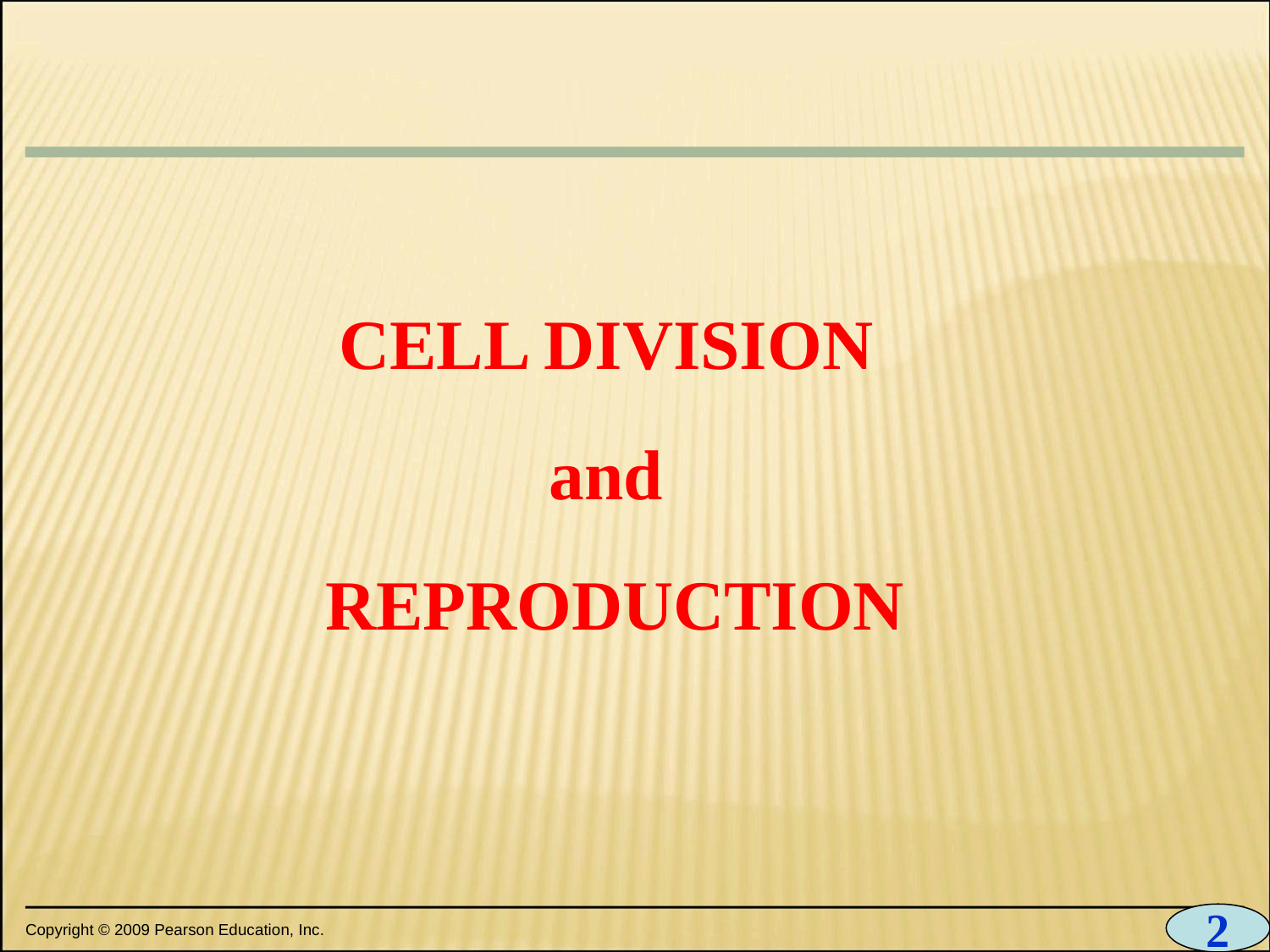

CELL DIVISION
and
REPRODUCTION

2

Copyright © 2009 Pearson Education, Inc.